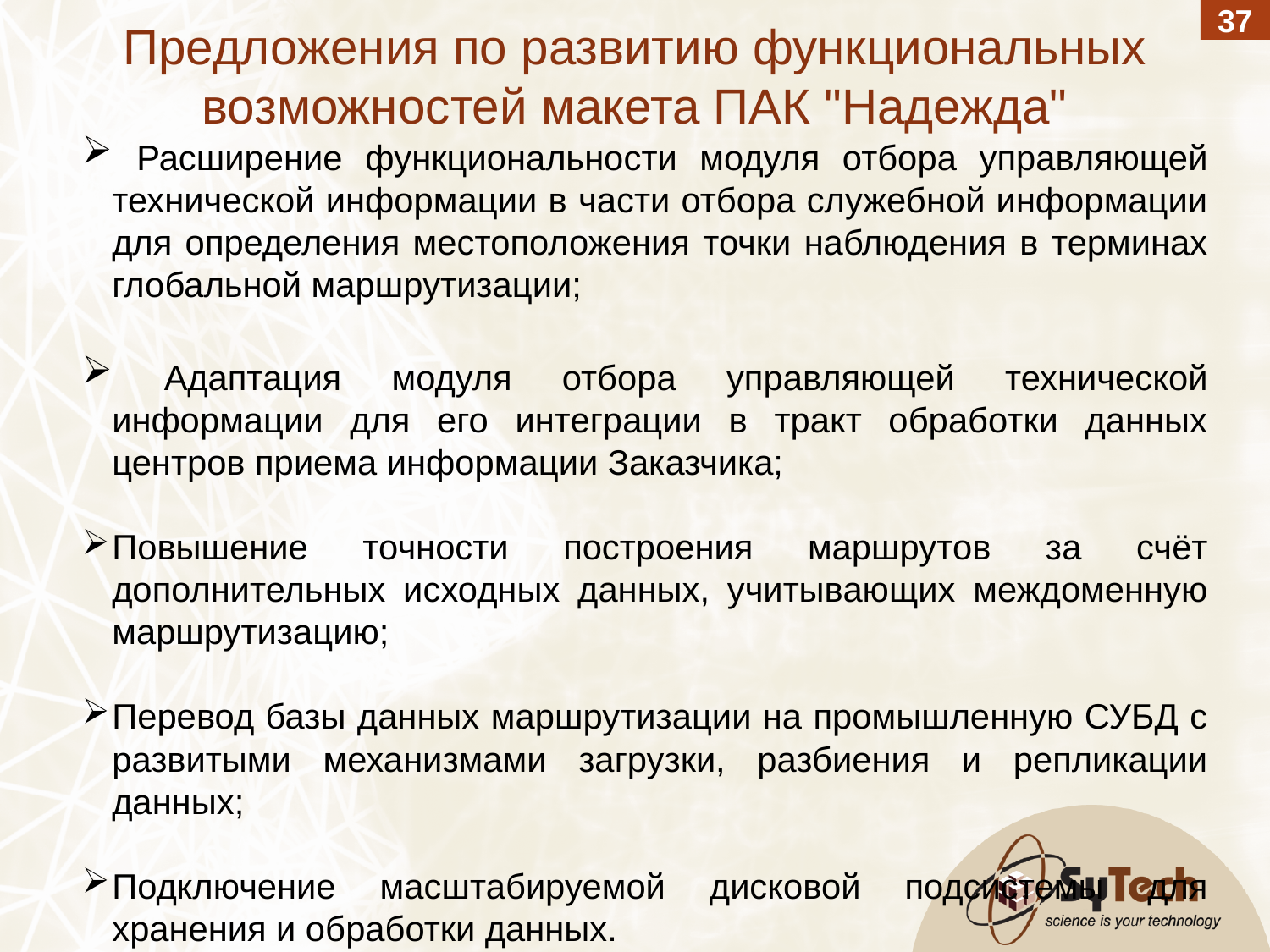

37
Предложения по развитию функциональных возможностей макета ПАК "Надежда"
 Расширение функциональности модуля отбора управляющей технической информации в части отбора служебной информации для определения местоположения точки наблюдения в терминах глобальной маршрутизации;

 Адаптация модуля отбора управляющей технической информации для его интеграции в тракт обработки данных центров приема информации Заказчика;

Повышение точности построения маршрутов за счёт дополнительных исходных данных, учитывающих междоменную маршрутизацию;

Перевод базы данных маршрутизации на промышленную СУБД с развитыми механизмами загрузки, разбиения и репликации данных;

Подключение масштабируемой дисковой подсистемы для хранения и обработки данных.